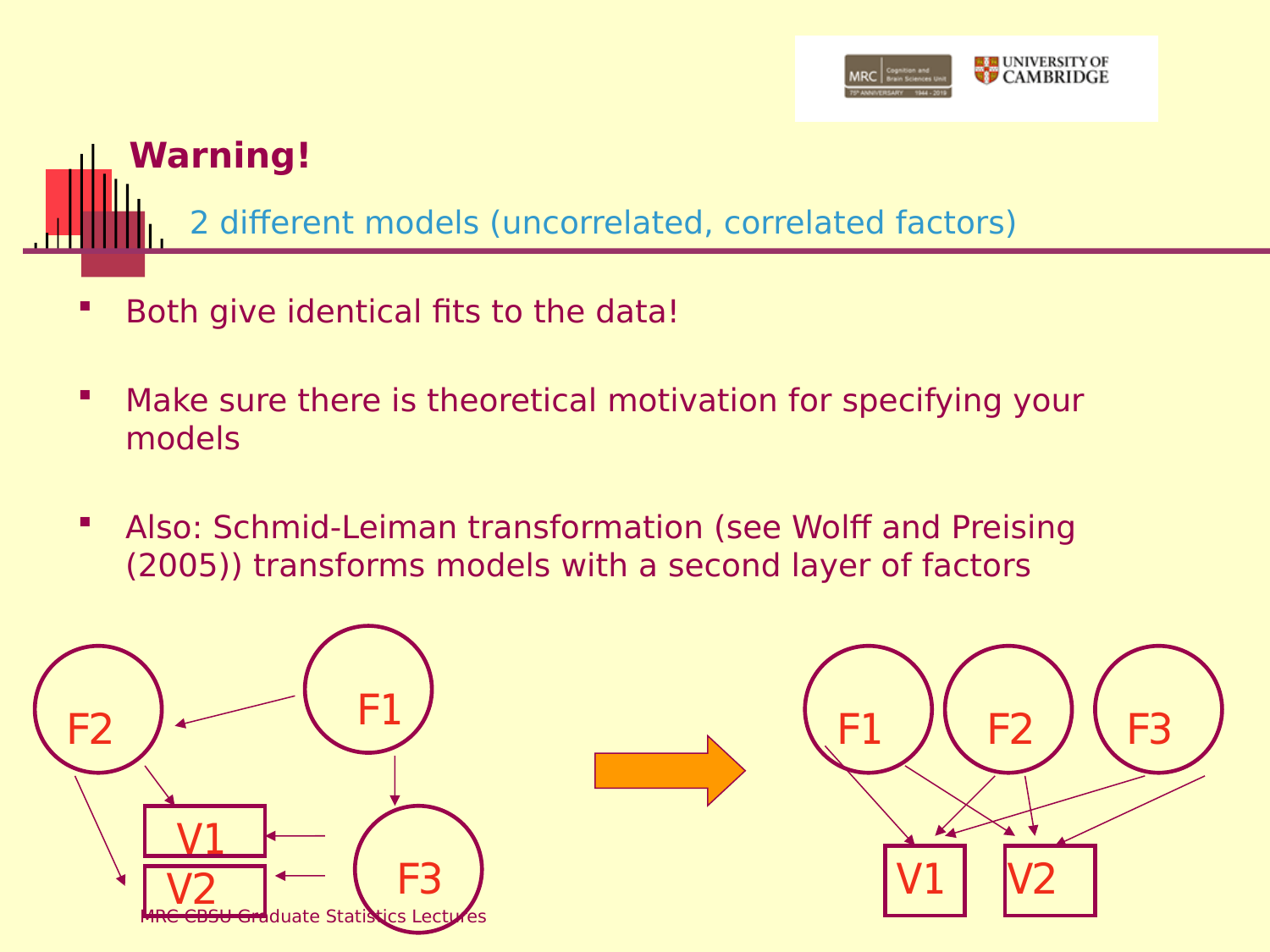

# Warning!
           2 different models (uncorrelated, correlated factors)

Both give identical fits to the data!

Make sure there is theoretical motivation for specifying your models

Also: Schmid-Leiman transformation (see Wolff and Preising (2005)) transforms models with a second layer of factors

F1
F2

F1
F2
F3

V1

F3

V1
V2

V2

MRC CBSU Graduate Statistics Lectures